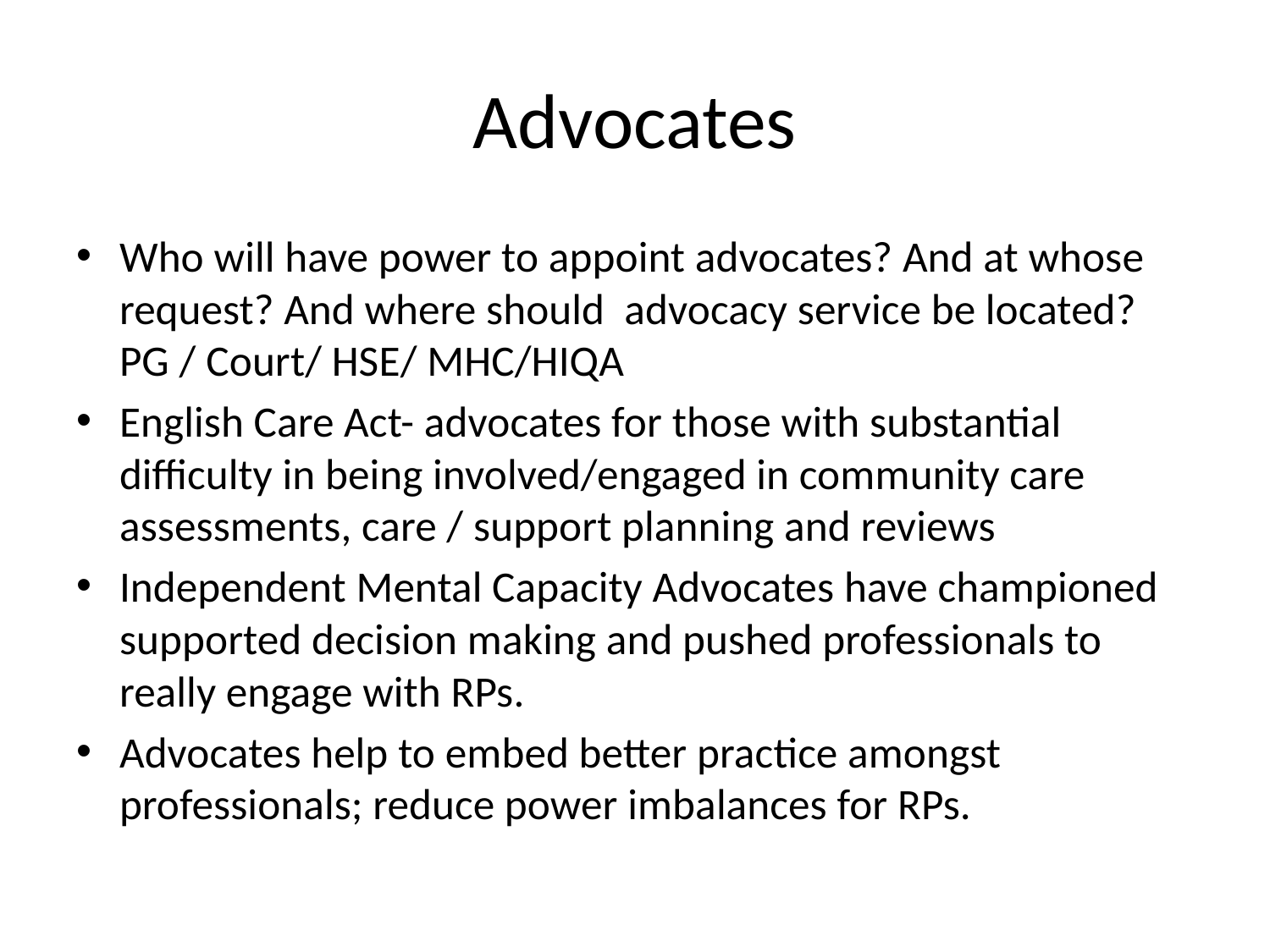

# Advocates
Who will have power to appoint advocates? And at whose request? And where should  advocacy service be located? PG / Court/ HSE/ MHC/HIQA
English Care Act- advocates for those with substantial difficulty in being involved/engaged in community care assessments, care / support planning and reviews
Independent Mental Capacity Advocates have championed supported decision making and pushed professionals to really engage with RPs.
Advocates help to embed better practice amongst professionals; reduce power imbalances for RPs.